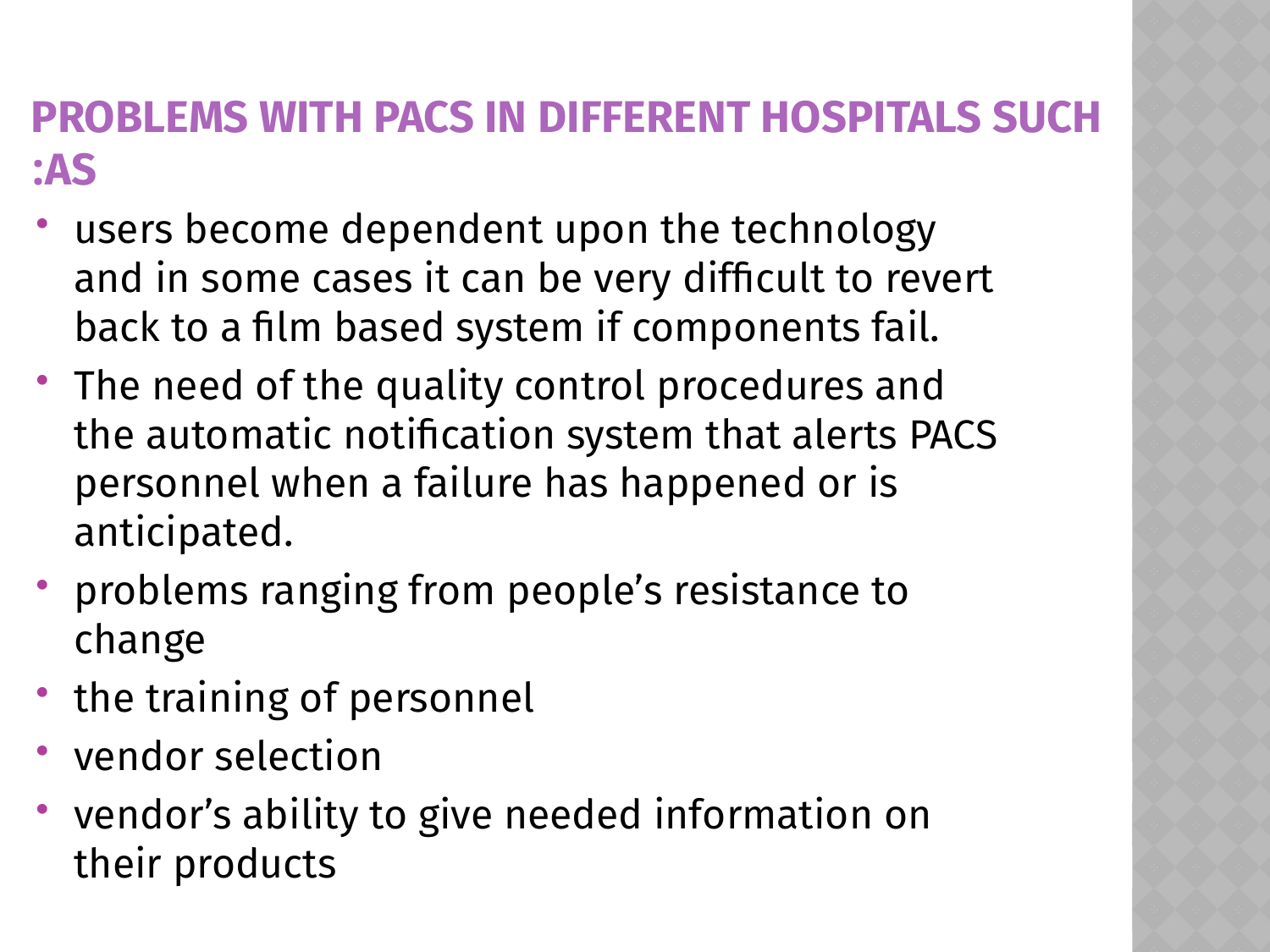

# Problems with PACS in different hospitals such as:
users become dependent upon the technology and in some cases it can be very difficult to revert back to a film based system if components fail.
The need of the quality control procedures and the automatic notification system that alerts PACS personnel when a failure has happened or is anticipated.
problems ranging from people’s resistance to change
the training of personnel
vendor selection
vendor’s ability to give needed information on their products